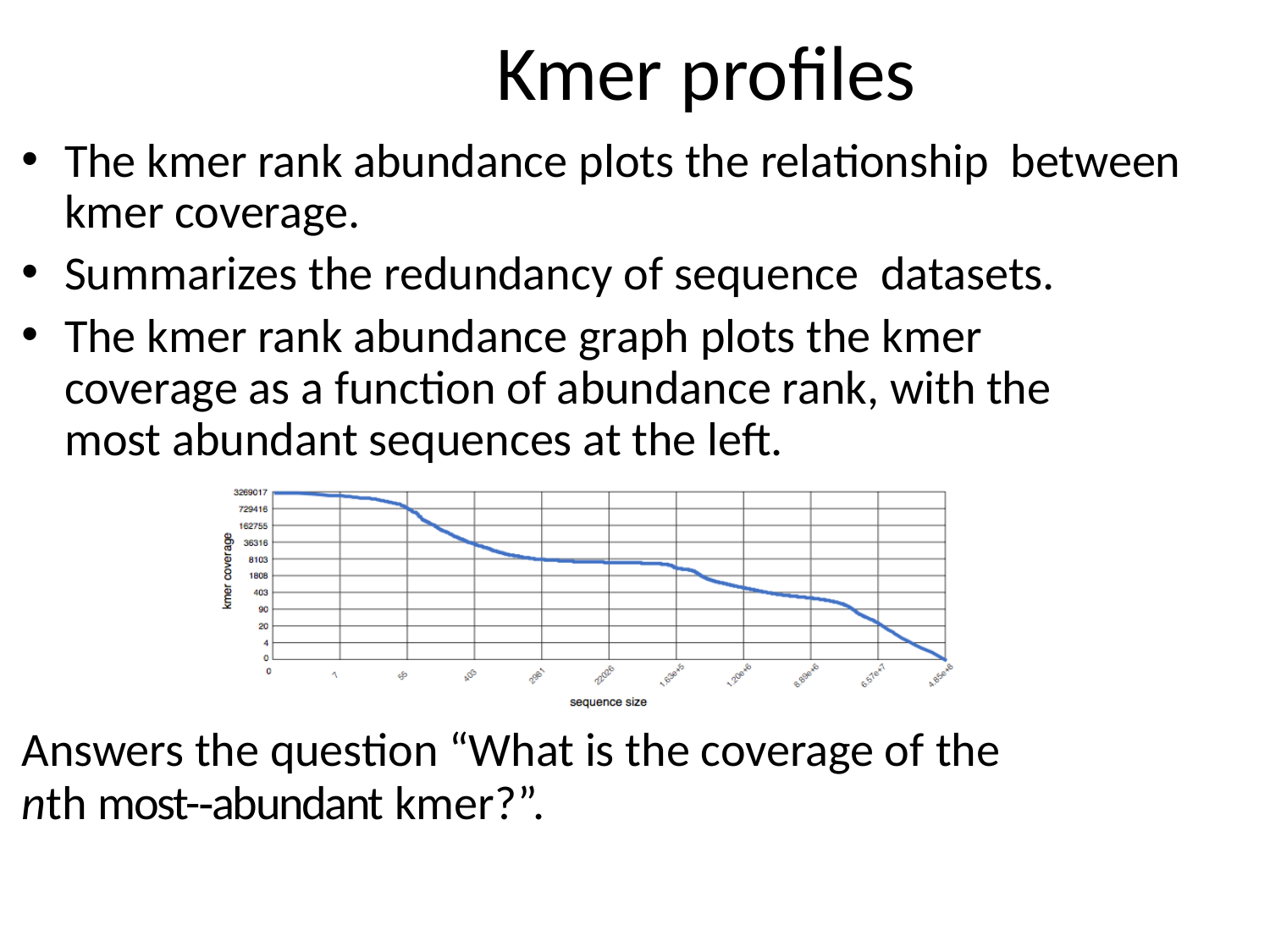

Kmer proﬁles
The kmer rank abundance plots the relationship  between kmer coverage.
Summarizes the redundancy of sequence  datasets.
The kmer rank abundance graph plots the kmer coverage as a function of abundance rank, with the most abundant sequences at the left.

Answers the question “What is the coverage of the
nth most-­‐abundant kmer?”.